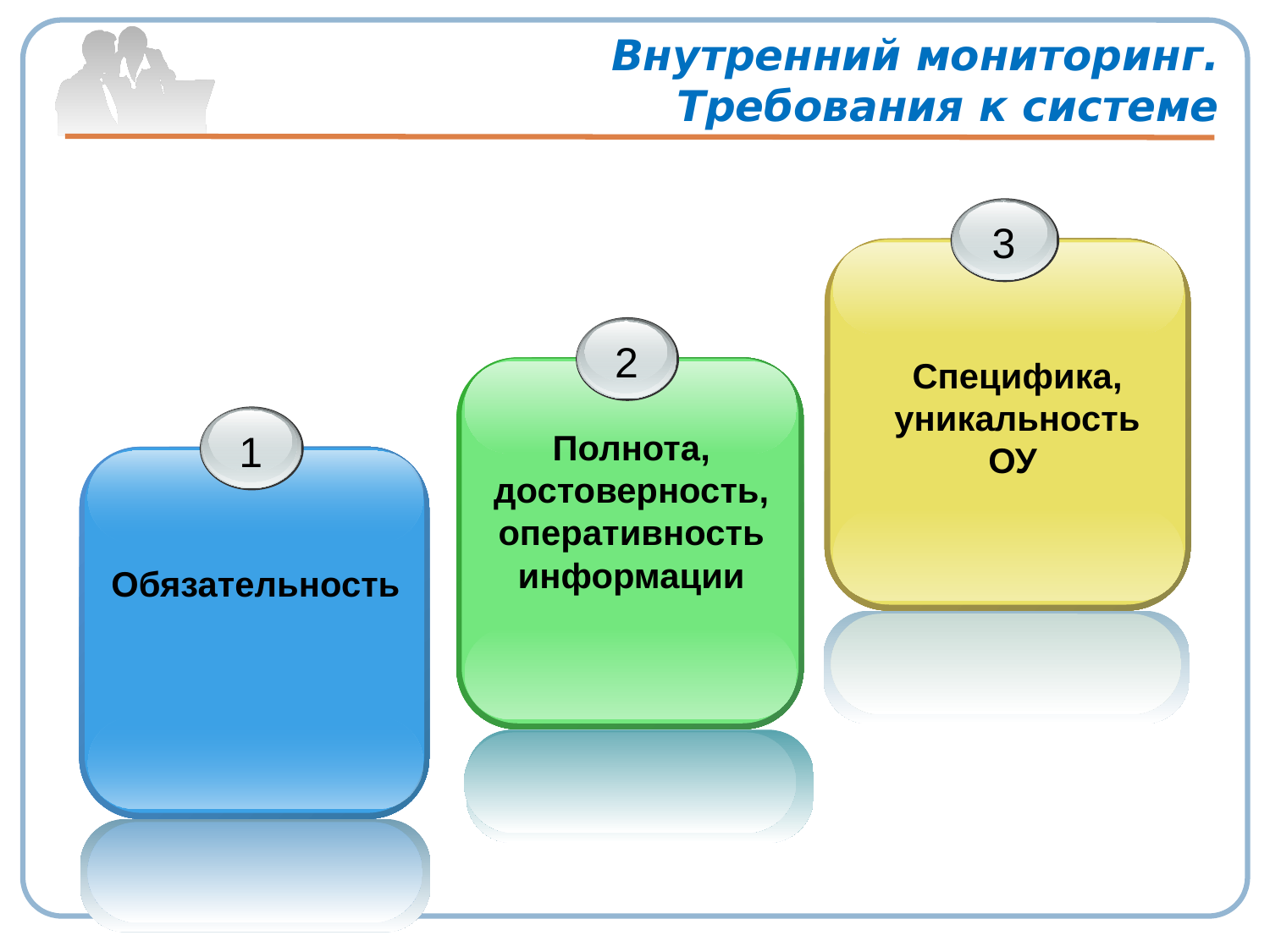

Внутренний мониторинг.
 Требования к системе

3

Специфика, уникальность
ОУ

2

Полнота, достоверность, оперативность информации

1

Обязательность